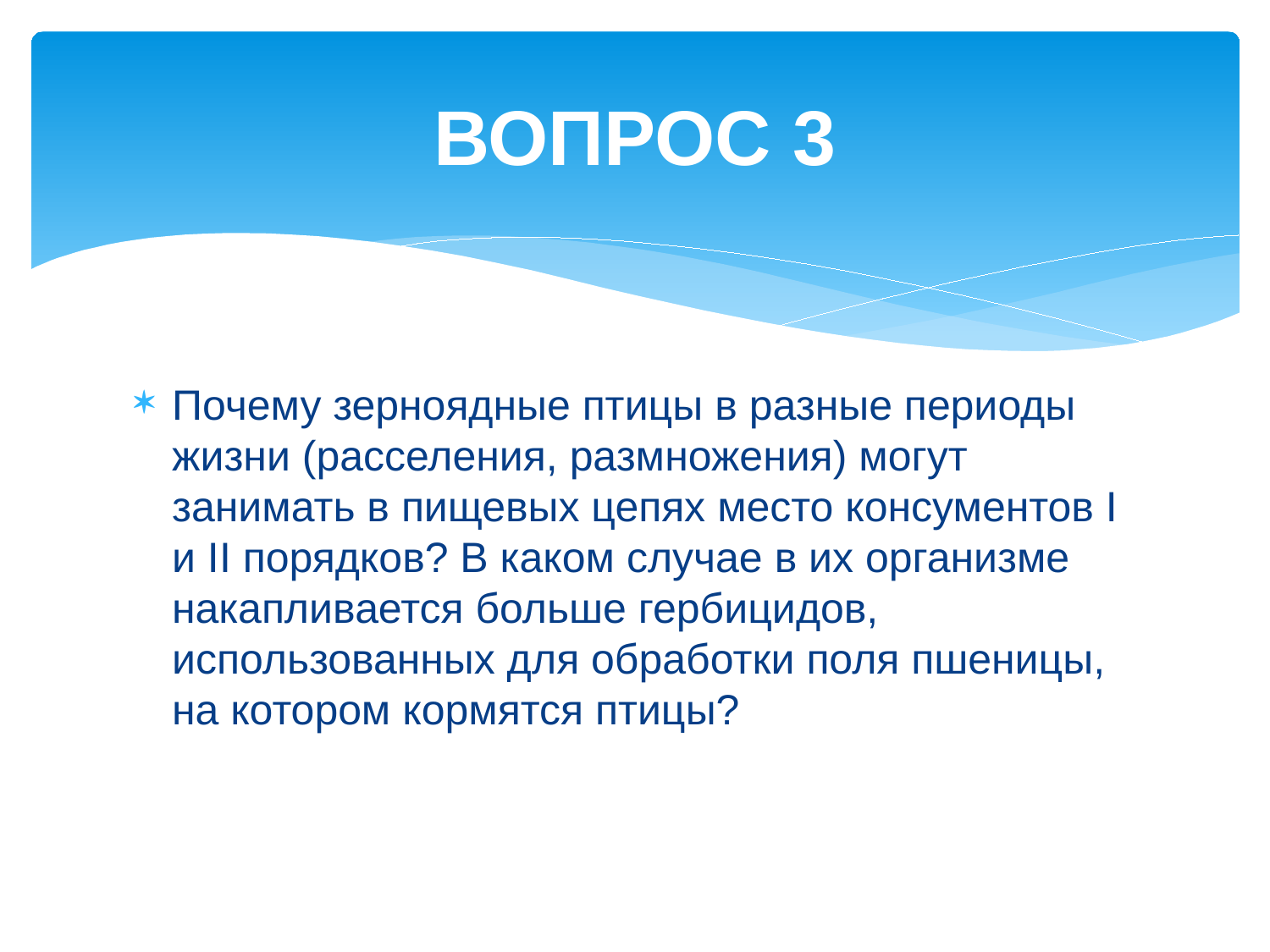

# ВОПРОС 3
Почему зерноядные птицы в разные периоды жизни (расселения, размножения) могут занимать в пищевых цепях место консументов I и II порядков? В каком случае в их организме накапливается больше гербицидов, использованных для обработки поля пшеницы, на котором кормятся птицы?